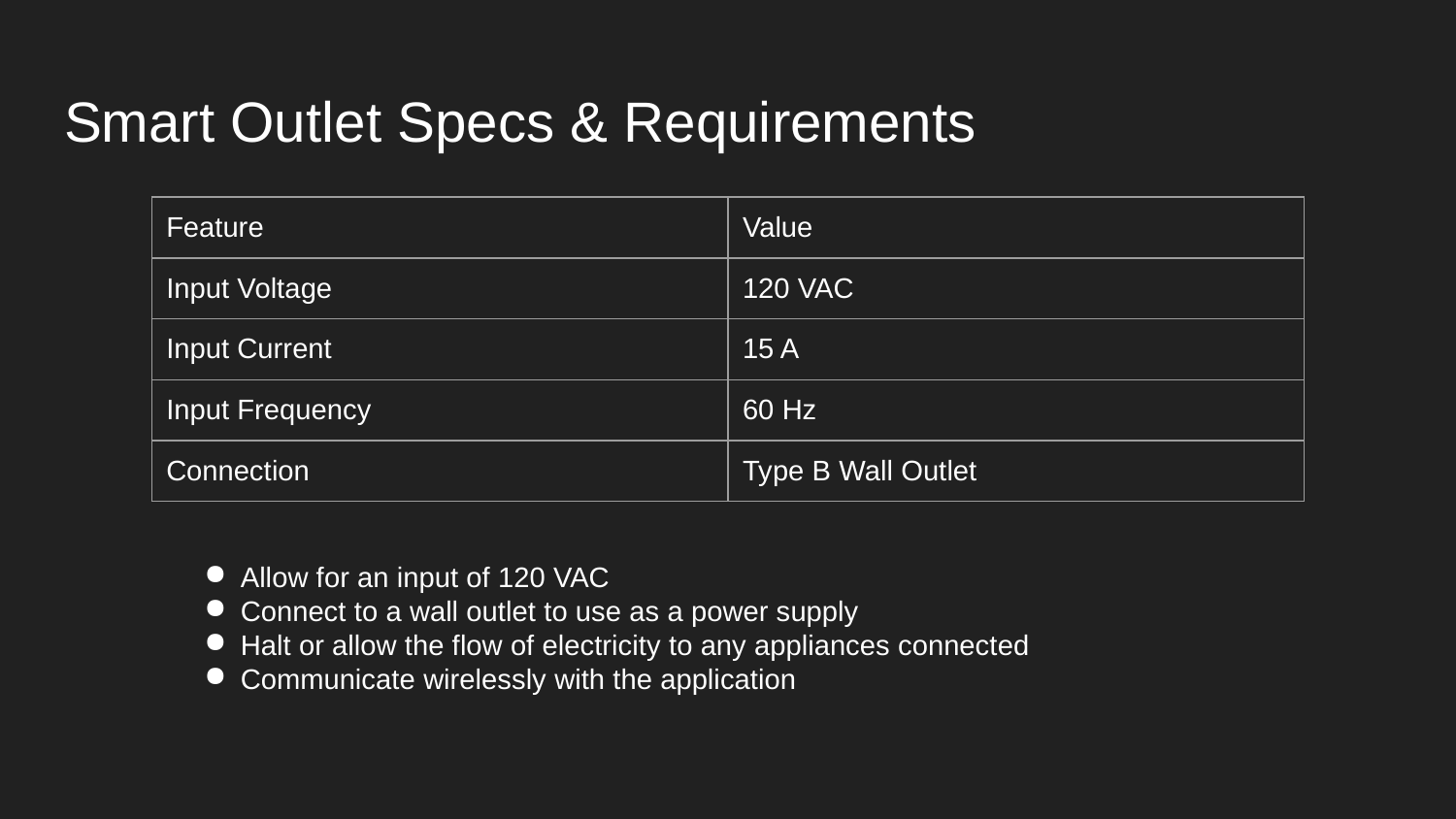

# Smart Outlet Specs & Requirements
| Feature | Value |
| --- | --- |
| Input Voltage | 120 VAC |
| Input Current | 15 A |
| Input Frequency | 60 Hz |
| Connection | Type B Wall Outlet |
Allow for an input of 120 VAC
Connect to a wall outlet to use as a power supply
Halt or allow the flow of electricity to any appliances connected
Communicate wirelessly with the application